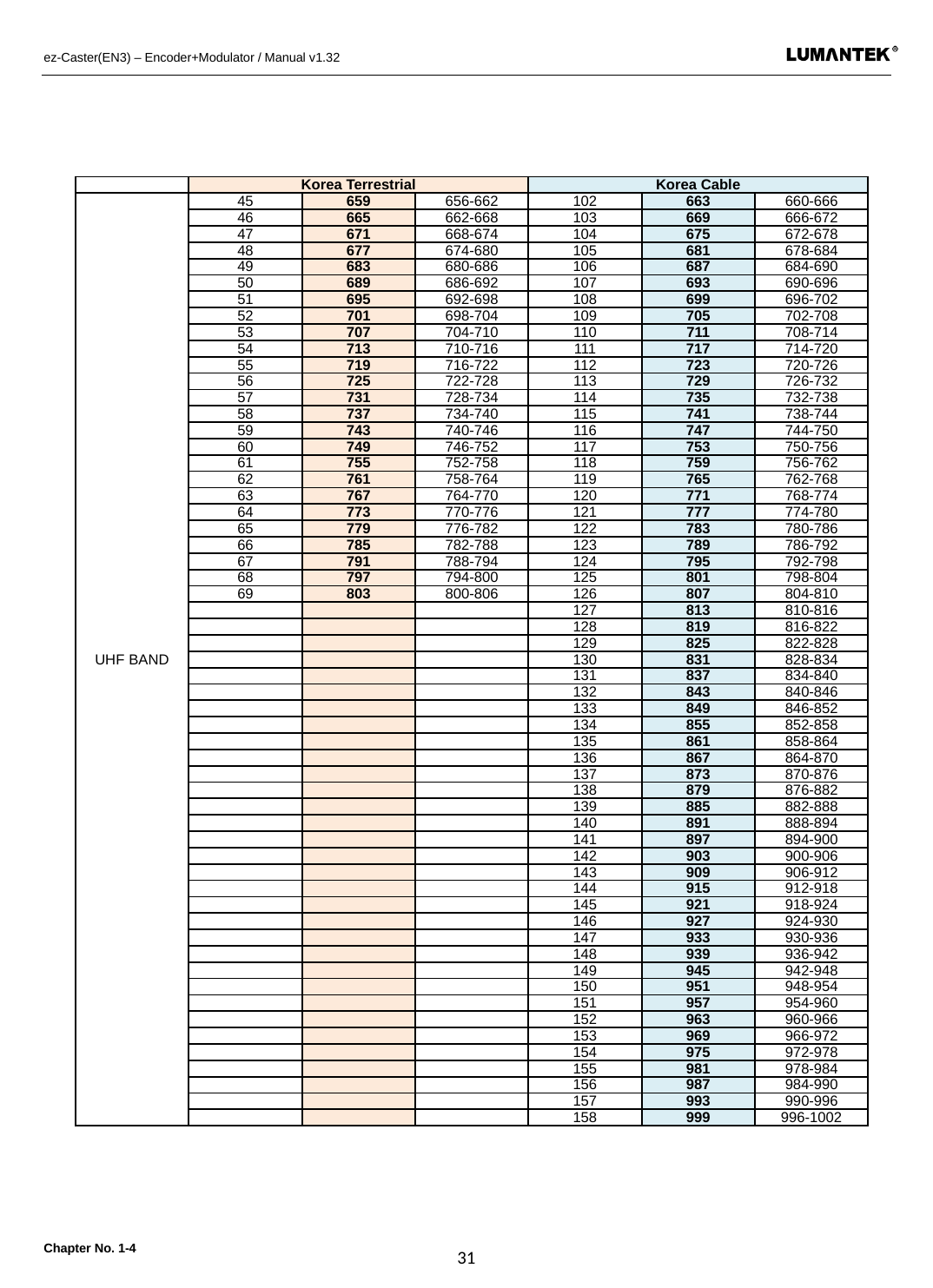

|  | Korea Terrestrial |  |  | Korea Cable |  |  |
| --- | --- | --- | --- | --- | --- | --- |
| UHF BAND | 45 | 659 | 656-662 | 102 | 663 | 660-666 |
|  | 46 | 665 | 662-668 | 103 | 669 | 666-672 |
|  | 47 | 671 | 668-674 | 104 | 675 | 672-678 |
|  | 48 | 677 | 674-680 | 105 | 681 | 678-684 |
|  | 49 | 683 | 680-686 | 106 | 687 | 684-690 |
|  | 50 | 689 | 686-692 | 107 | 693 | 690-696 |
|  | 51 | 695 | 692-698 | 108 | 699 | 696-702 |
|  | 52 | 701 | 698-704 | 109 | 705 | 702-708 |
|  | 53 | 707 | 704-710 | 110 | 711 | 708-714 |
|  | 54 | 713 | 710-716 | 111 | 717 | 714-720 |
|  | 55 | 719 | 716-722 | 112 | 723 | 720-726 |
|  | 56 | 725 | 722-728 | 113 | 729 | 726-732 |
|  | 57 | 731 | 728-734 | 114 | 735 | 732-738 |
|  | 58 | 737 | 734-740 | 115 | 741 | 738-744 |
|  | 59 | 743 | 740-746 | 116 | 747 | 744-750 |
|  | 60 | 749 | 746-752 | 117 | 753 | 750-756 |
|  | 61 | 755 | 752-758 | 118 | 759 | 756-762 |
|  | 62 | 761 | 758-764 | 119 | 765 | 762-768 |
|  | 63 | 767 | 764-770 | 120 | 771 | 768-774 |
|  | 64 | 773 | 770-776 | 121 | 777 | 774-780 |
|  | 65 | 779 | 776-782 | 122 | 783 | 780-786 |
|  | 66 | 785 | 782-788 | 123 | 789 | 786-792 |
|  | 67 | 791 | 788-794 | 124 | 795 | 792-798 |
|  | 68 | 797 | 794-800 | 125 | 801 | 798-804 |
|  | 69 | 803 | 800-806 | 126 | 807 | 804-810 |
|  |  |  |  | 127 | 813 | 810-816 |
|  |  |  |  | 128 | 819 | 816-822 |
|  |  |  |  | 129 | 825 | 822-828 |
|  |  |  |  | 130 | 831 | 828-834 |
|  |  |  |  | 131 | 837 | 834-840 |
|  |  |  |  | 132 | 843 | 840-846 |
|  |  |  |  | 133 | 849 | 846-852 |
|  |  |  |  | 134 | 855 | 852-858 |
|  |  |  |  | 135 | 861 | 858-864 |
|  |  |  |  | 136 | 867 | 864-870 |
|  |  |  |  | 137 | 873 | 870-876 |
|  |  |  |  | 138 | 879 | 876-882 |
|  |  |  |  | 139 | 885 | 882-888 |
|  |  |  |  | 140 | 891 | 888-894 |
|  |  |  |  | 141 | 897 | 894-900 |
|  |  |  |  | 142 | 903 | 900-906 |
|  |  |  |  | 143 | 909 | 906-912 |
|  |  |  |  | 144 | 915 | 912-918 |
|  |  |  |  | 145 | 921 | 918-924 |
|  |  |  |  | 146 | 927 | 924-930 |
|  |  |  |  | 147 | 933 | 930-936 |
|  |  |  |  | 148 | 939 | 936-942 |
|  |  |  |  | 149 | 945 | 942-948 |
|  |  |  |  | 150 | 951 | 948-954 |
|  |  |  |  | 151 | 957 | 954-960 |
|  |  |  |  | 152 | 963 | 960-966 |
|  |  |  |  | 153 | 969 | 966-972 |
|  |  |  |  | 154 | 975 | 972-978 |
|  |  |  |  | 155 | 981 | 978-984 |
|  |  |  |  | 156 | 987 | 984-990 |
|  |  |  |  | 157 | 993 | 990-996 |
|  |  |  |  | 158 | 999 | 996-1002 |
31